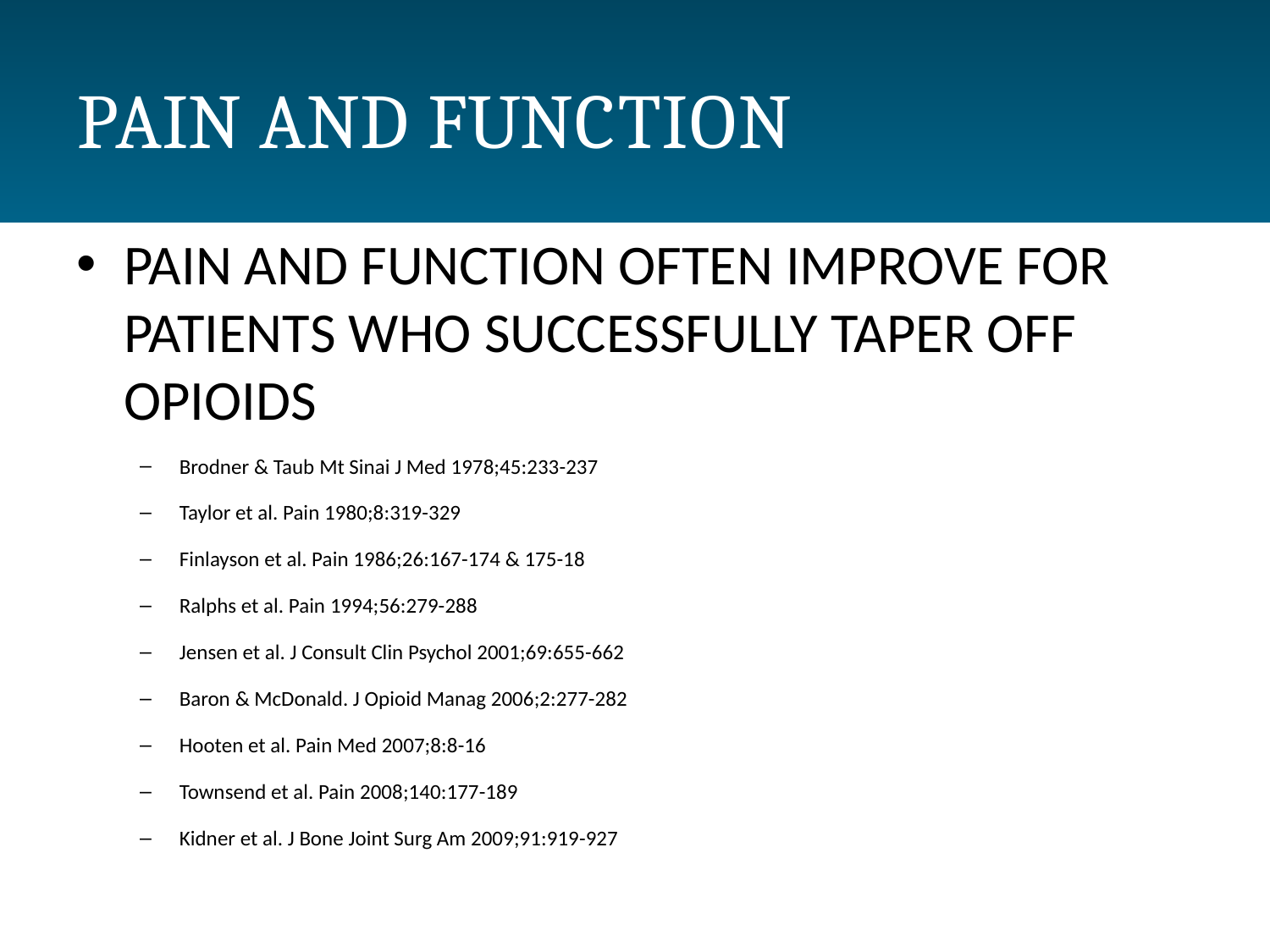

# PAIN AND FUNCTION
PAIN AND FUNCTION OFTEN IMPROVE FOR PATIENTS WHO SUCCESSFULLY TAPER OFF OPIOIDS
Brodner & Taub Mt Sinai J Med 1978;45:233-237
Taylor et al. Pain 1980;8:319-329
Finlayson et al. Pain 1986;26:167-174 & 175-18
Ralphs et al. Pain 1994;56:279-288
Jensen et al. J Consult Clin Psychol 2001;69:655-662
Baron & McDonald. J Opioid Manag 2006;2:277-282
Hooten et al. Pain Med 2007;8:8-16
Townsend et al. Pain 2008;140:177-189
Kidner et al. J Bone Joint Surg Am 2009;91:919-927